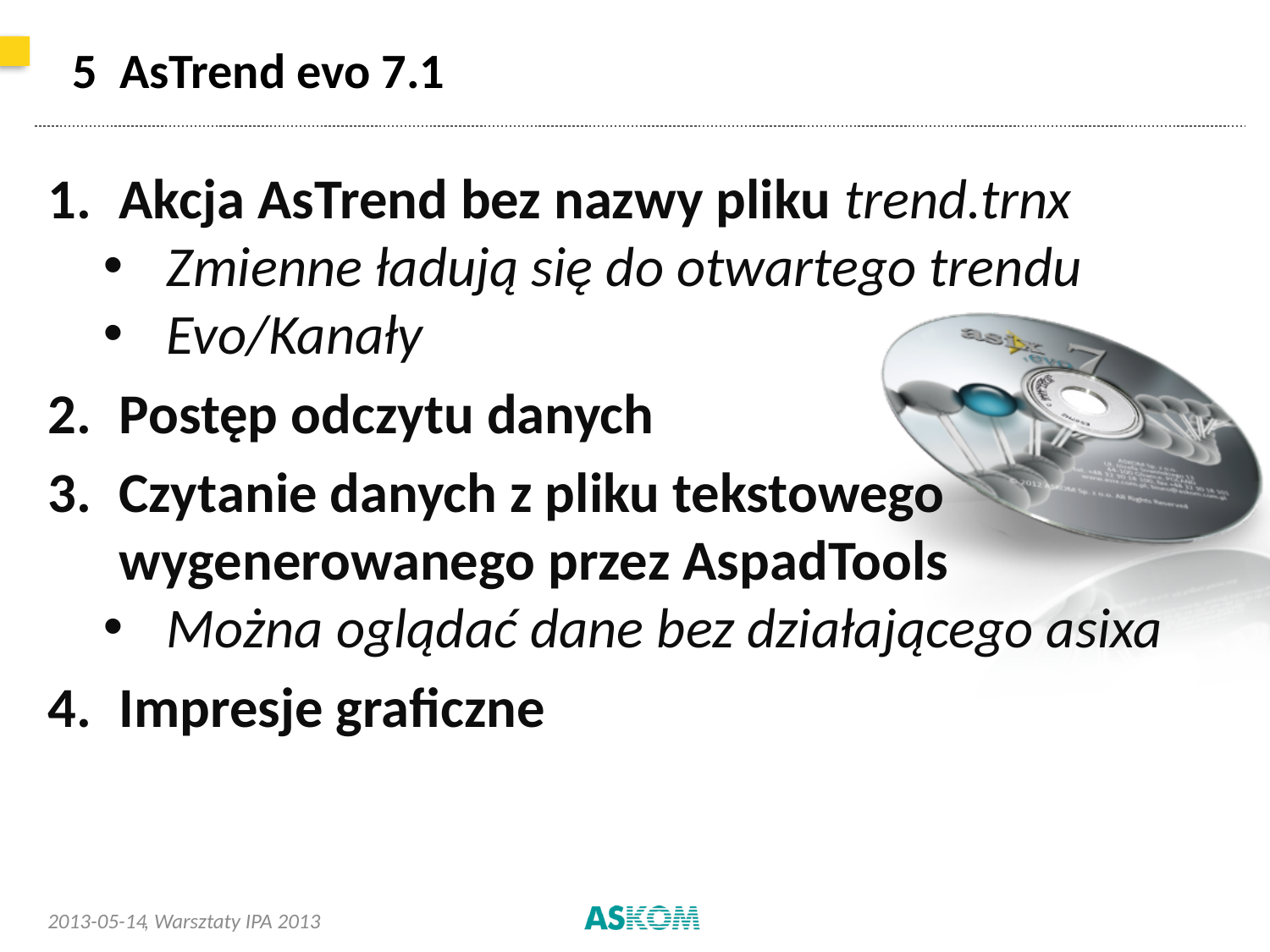

# 5  AsTrend evo 7.1
Akcja AsTrend bez nazwy pliku trend.trnx
Zmienne ładują się do otwartego trendu
Evo/Kanały
Postęp odczytu danych
Czytanie danych z pliku tekstowego wygenerowanego przez AspadTools
Można oglądać dane bez działającego asixa
Impresje graficzne

2013-05-14
, Warsztaty IPA 2013